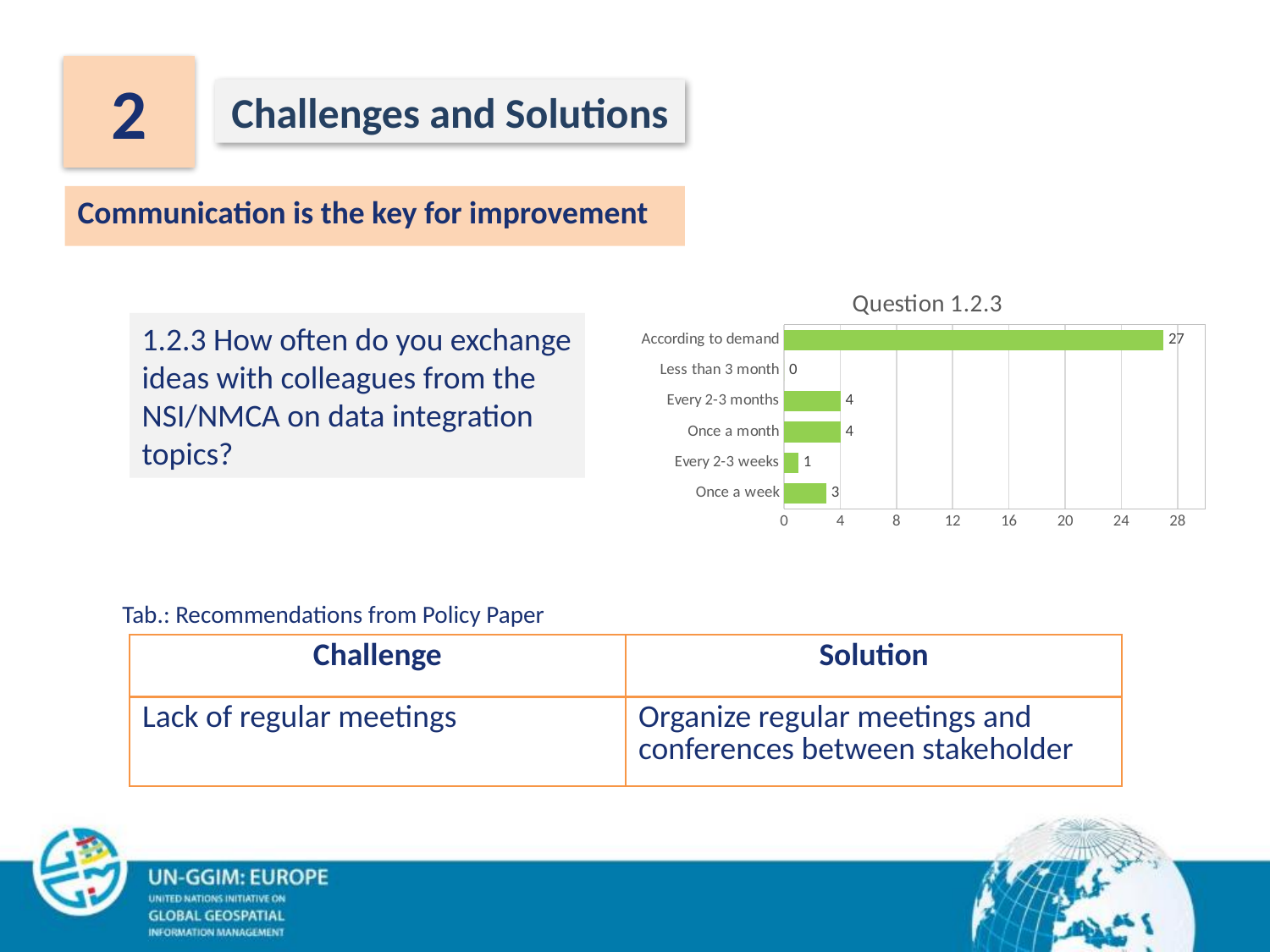

Challenges and Solutions
2
Communication is the key for improvement

### Chart: Question 1.2.3

| Category |  |
|---|---|
| Once a week | 3.0 |
| Every 2-3 weeks | 1.0 |
| Once a month | 4.0 |
| Every 2-3 months | 4.0 |
| Less than 3 month | 0.0 |
| According to demand | 27.0 |
1.2.3 How often do you exchange ideas with colleagues from the NSI/NMCA on data integration topics?
Tab.: Recommendations from Policy Paper
| Challenge | Solution |
| --- | --- |
| Lack of regular meetings | Organize regular meetings and conferences between stakeholder |